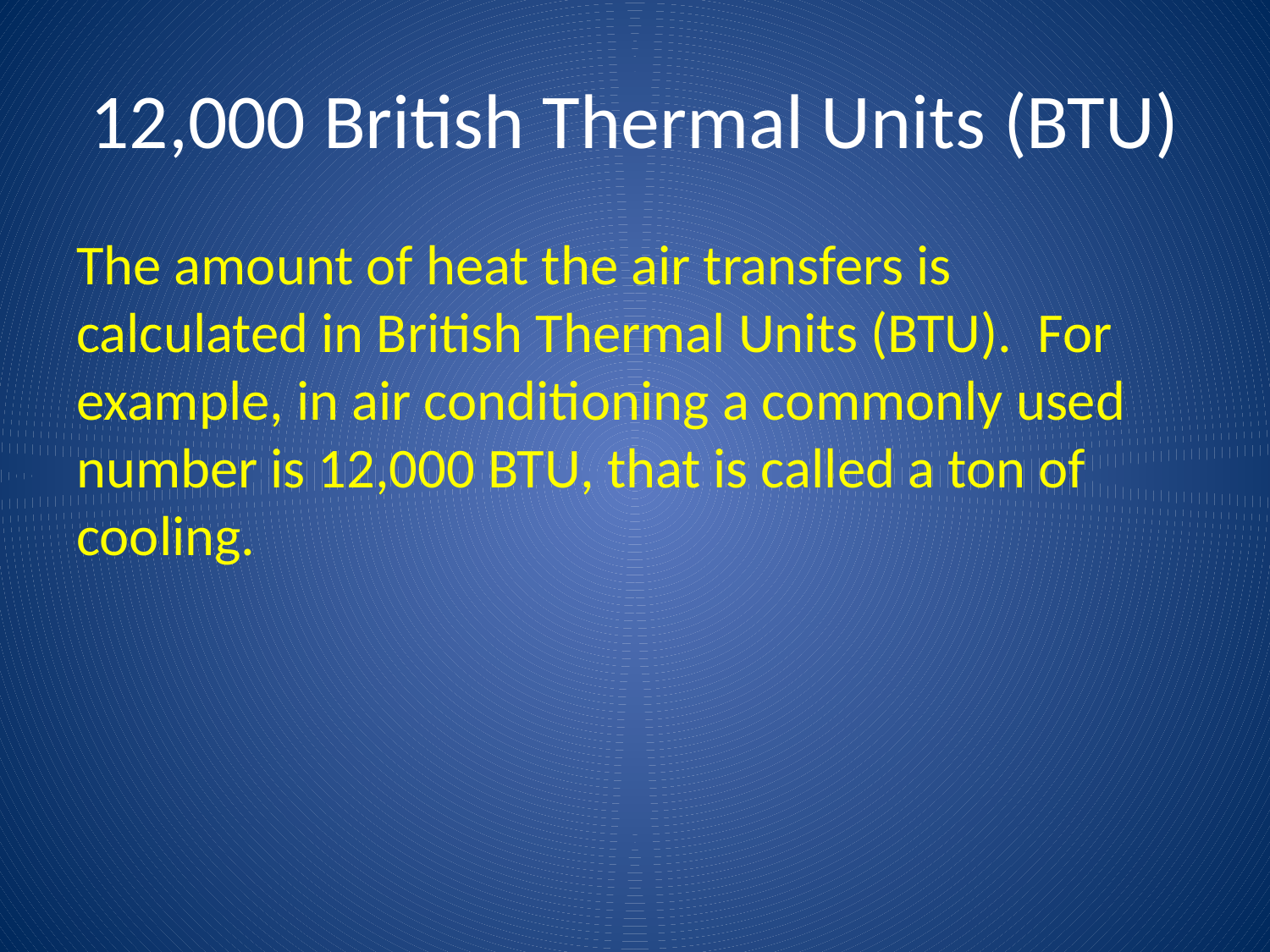

# 12,000 British Thermal Units (BTU)
The amount of heat the air transfers is calculated in British Thermal Units (BTU).  For example, in air conditioning a commonly used number is 12,000 BTU, that is called a ton of cooling.